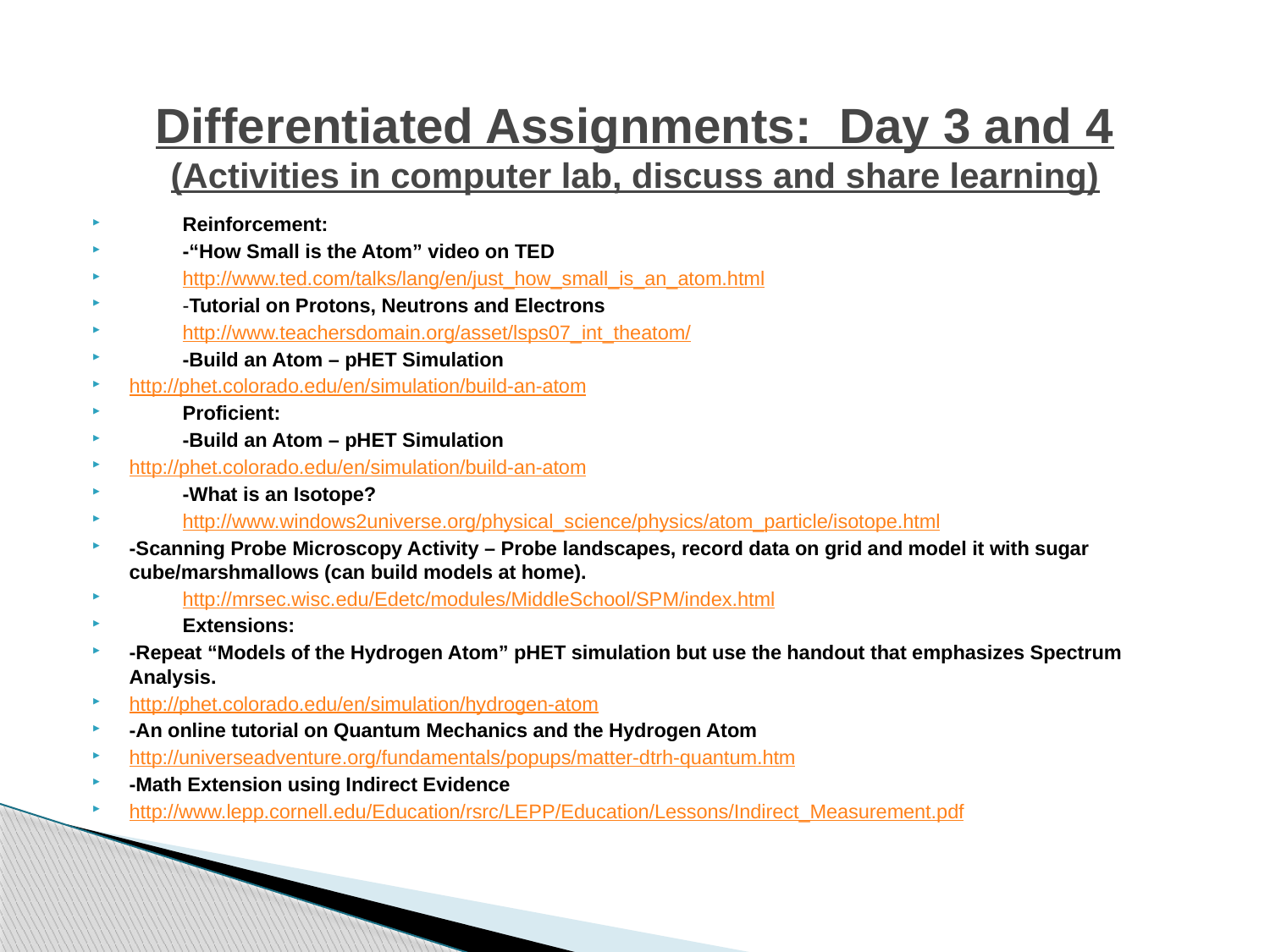

# Differentiated Assignments:  Day 3 and 4 (Activities in computer lab, discuss and share learning)
	Reinforcement:
		-“How Small is the Atom” video on TED
		http://www.ted.com/talks/lang/en/just_how_small_is_an_atom.html
		-Tutorial on Protons, Neutrons and Electrons
		http://www.teachersdomain.org/asset/lsps07_int_theatom/
		-Build an Atom – pHET Simulation
http://phet.colorado.edu/en/simulation/build-an-atom
	Proficient:
		-Build an Atom – pHET Simulation
http://phet.colorado.edu/en/simulation/build-an-atom
		-What is an Isotope?
		http://www.windows2universe.org/physical_science/physics/atom_particle/isotope.html
-Scanning Probe Microscopy Activity – Probe landscapes, record data on grid and model it with sugar cube/marshmallows (can build models at home).
		http://mrsec.wisc.edu/Edetc/modules/MiddleSchool/SPM/index.html
	Extensions:
-Repeat “Models of the Hydrogen Atom” pHET simulation but use the handout that emphasizes Spectrum Analysis.
http://phet.colorado.edu/en/simulation/hydrogen-atom
-An online tutorial on Quantum Mechanics and the Hydrogen Atom
http://universeadventure.org/fundamentals/popups/matter-dtrh-quantum.htm
-Math Extension using Indirect Evidence
http://www.lepp.cornell.edu/Education/rsrc/LEPP/Education/Lessons/Indirect_Measurement.pdf